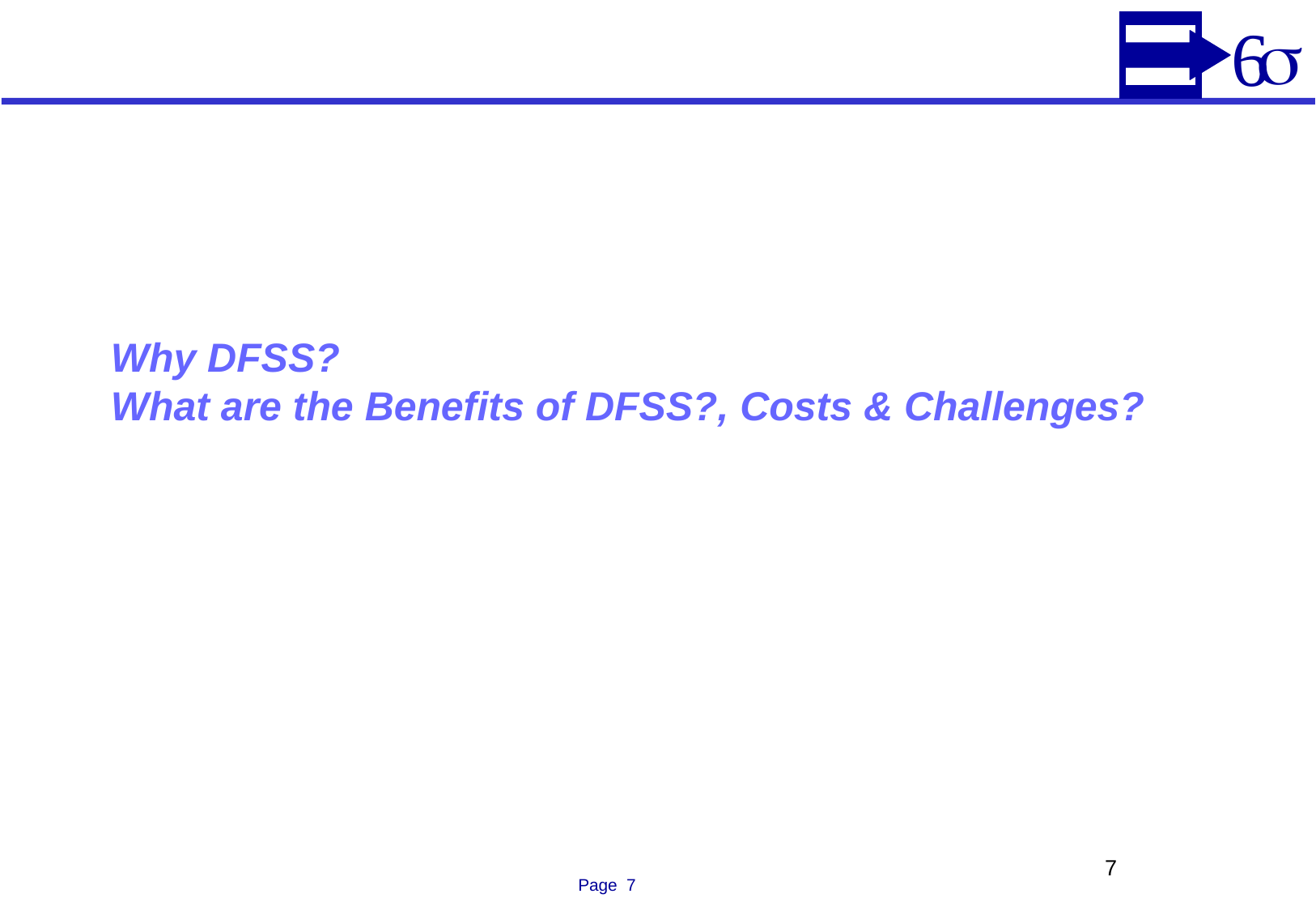

# Why DFSS? What are the Benefits of DFSS?, Costs & Challenges?